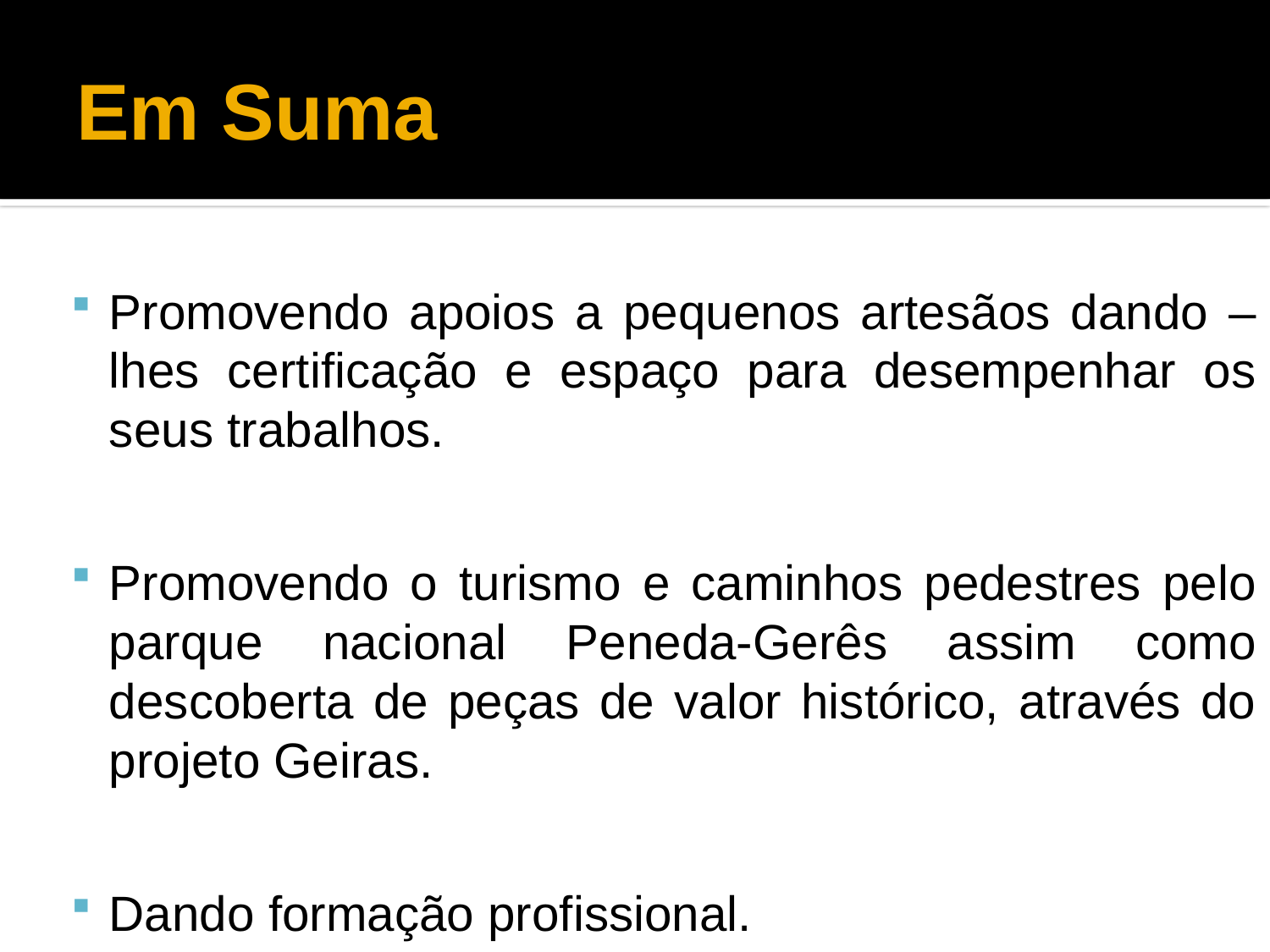

# Em Suma

Promovendo apoios a pequenos artesãos dando –lhes certificação e espaço para desempenhar os seus trabalhos.

Promovendo o turismo e caminhos pedestres pelo parque nacional Peneda-Gerês assim como descoberta de peças de valor histórico, através do projeto Geiras.

Dando formação profissional.